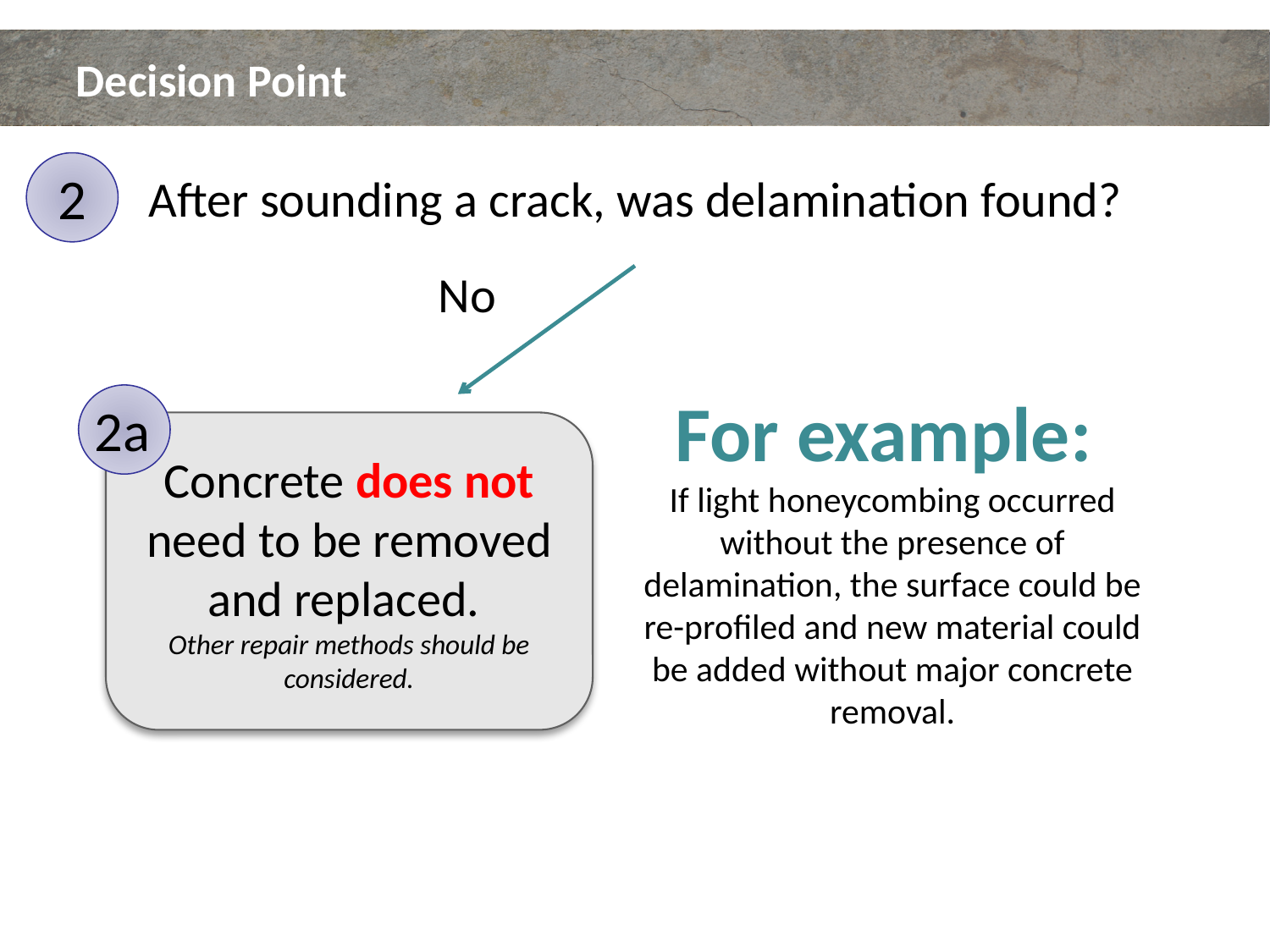

# Decision Point
2
After sounding a crack, was delamination found?
No
For example:
If light honeycombing occurred without the presence of delamination, the surface could be re-profiled and new material could be added without major concrete removal.

2a
Concrete does not need to be removed and replaced.
Other repair methods should be considered.